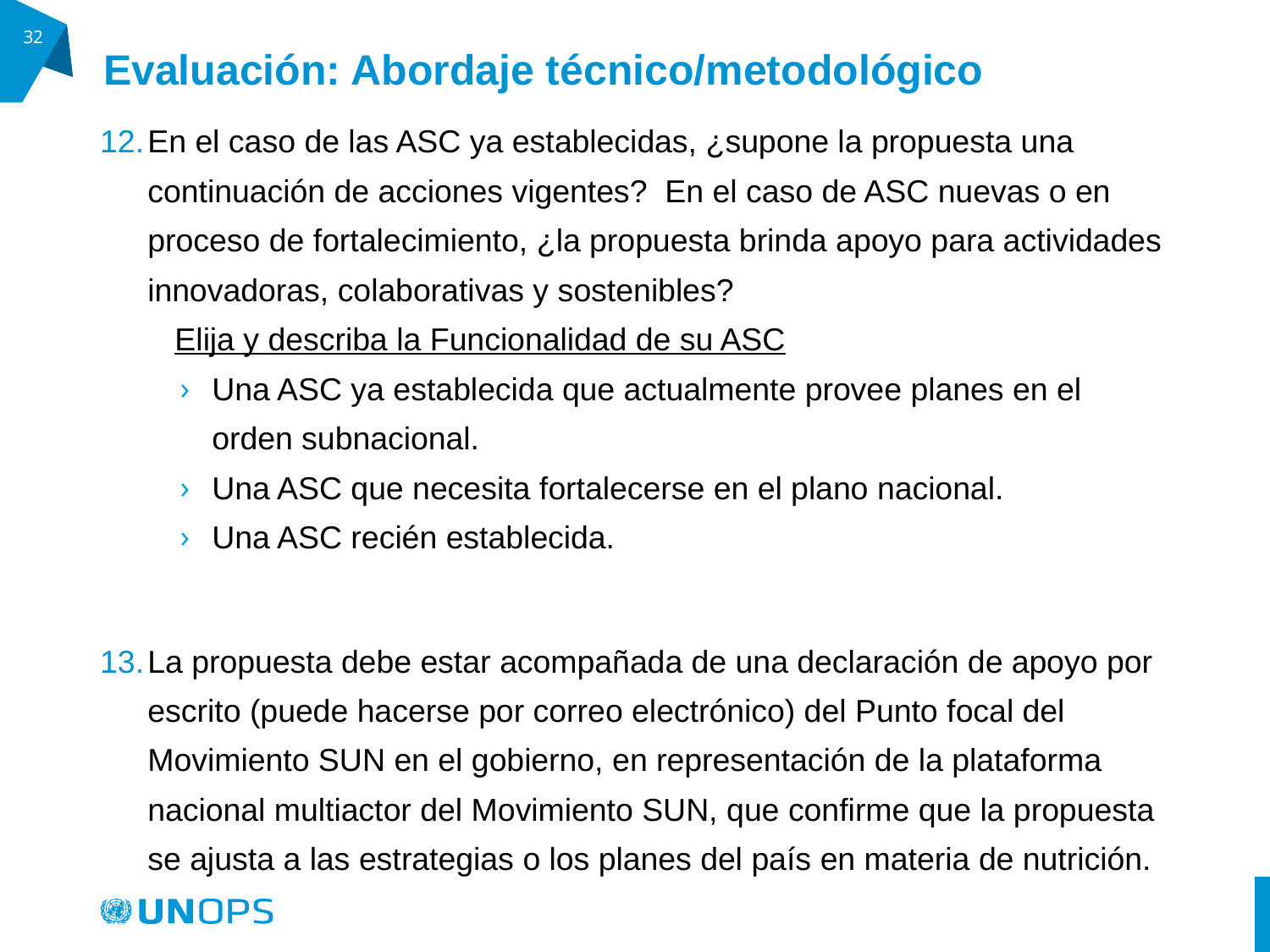

# Evaluación: Abordaje técnico/metodológico

32
En el caso de las ASC ya establecidas, ¿supone la propuesta una continuación de acciones vigentes?  En el caso de ASC nuevas o en proceso de fortalecimiento, ¿la propuesta brinda apoyo para actividades innovadoras, colaborativas y sostenibles?
Elija y describa la Funcionalidad de su ASC
Una ASC ya establecida que actualmente provee planes en el orden subnacional.
Una ASC que necesita fortalecerse en el plano nacional.
Una ASC recién establecida.

La propuesta debe estar acompañada de una declaración de apoyo por escrito (puede hacerse por correo electrónico) del Punto focal del Movimiento SUN en el gobierno, en representación de la plataforma nacional multiactor del Movimiento SUN, que confirme que la propuesta se ajusta a las estrategias o los planes del país en materia de nutrición.